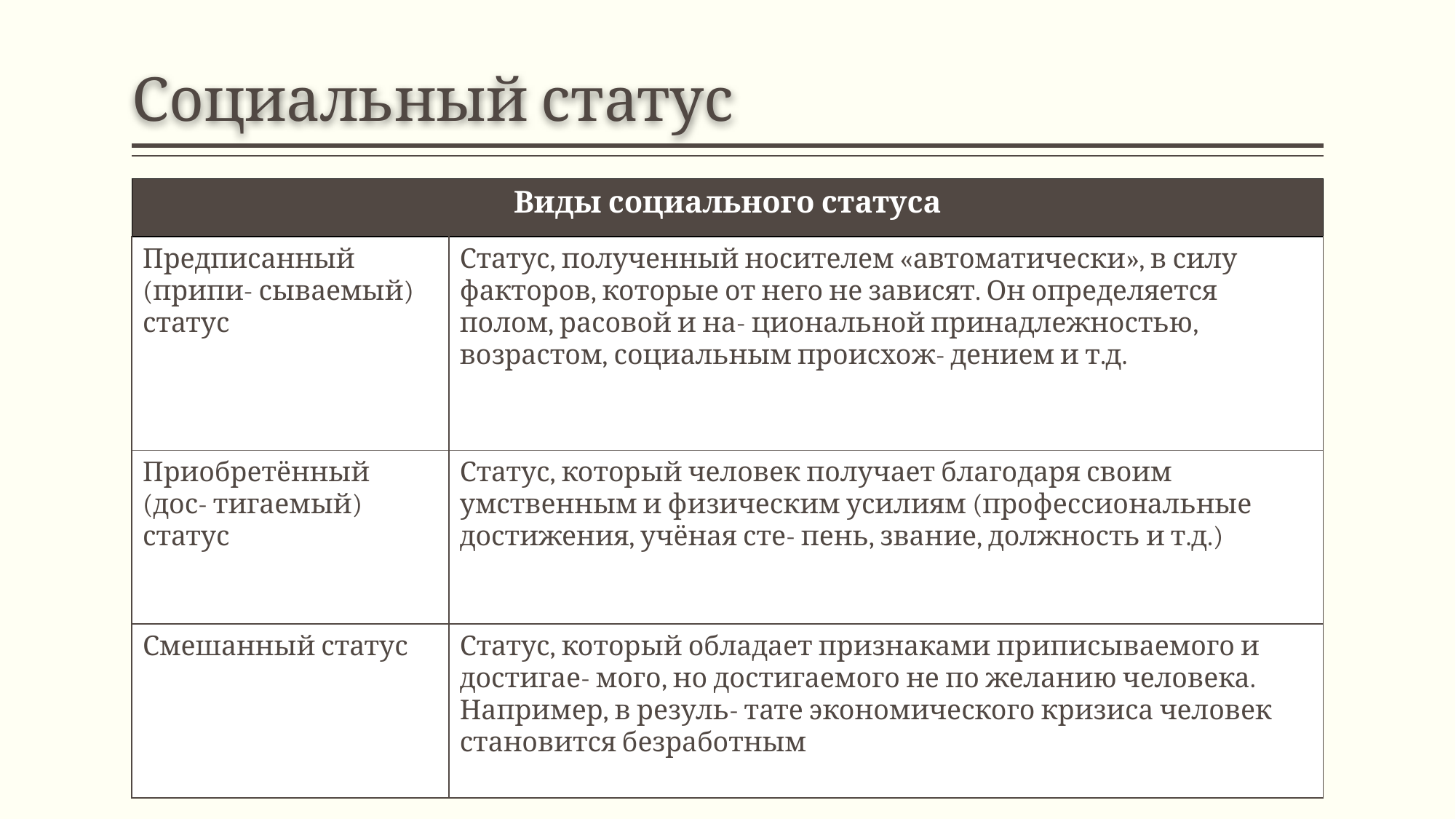

# Социальный статус
| Виды социального статуса |  |
| --- | --- |
| Предписанный (припи- сываемый) статус | Статус, полученный носителем «автоматически», в силу факторов, которые от него не зависят. Он определяется полом, расовой и на- циональной принадлежностью, возрастом, социальным происхож- дением и т.д. |
| Приобретённый (дос- тигаемый) статус | Статус, который человек получает благодаря своим умственным и физическим усилиям (профессиональные достижения, учёная сте- пень, звание, должность и т.д.) |
| Смешанный статус | Статус, который обладает признаками приписываемого и достигае- мого, но достигаемого не по желанию человека. Например, в резуль- тате экономического кризиса человек становится безработным |